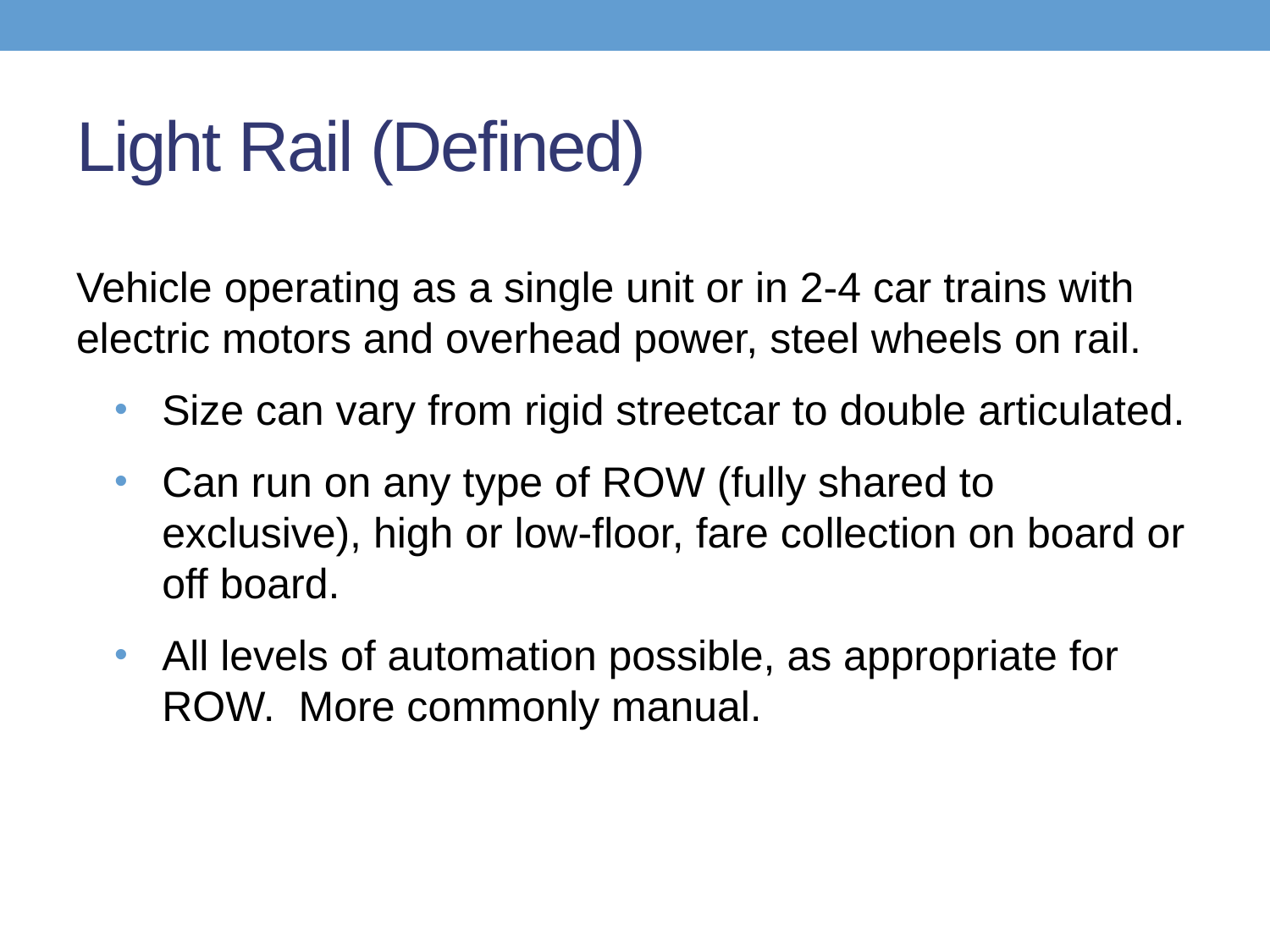

# Light Rail (Defined)
Vehicle operating as a single unit or in 2-4 car trains with electric motors and overhead power, steel wheels on rail.
Size can vary from rigid streetcar to double articulated.
Can run on any type of ROW (fully shared to exclusive), high or low-floor, fare collection on board or off board.
All levels of automation possible, as appropriate for ROW.  More commonly manual.